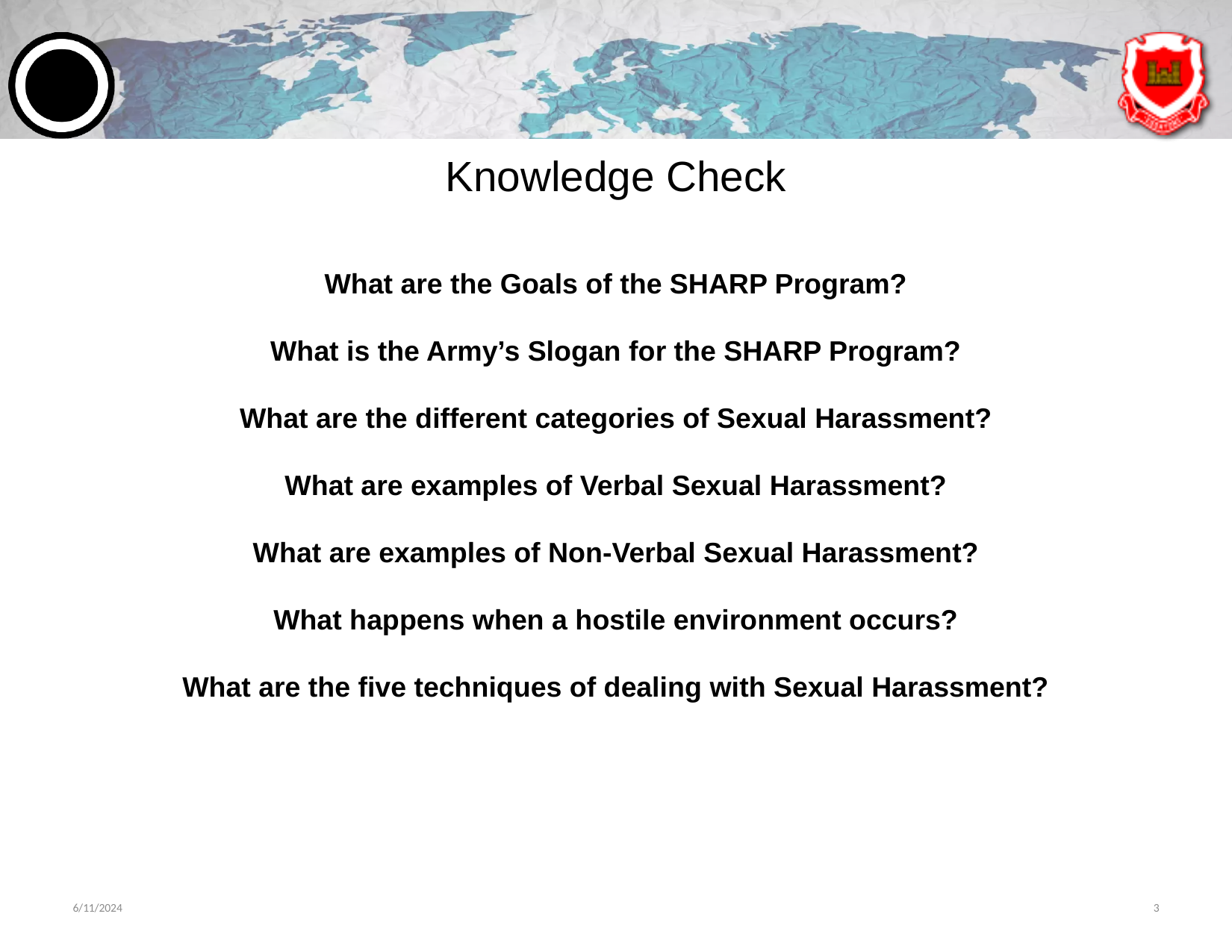

# Knowledge Check
What are the Goals of the SHARP Program?

What is the Army’s Slogan for the SHARP Program?

What are the different categories of Sexual Harassment?

What are examples of Verbal Sexual Harassment?

What are examples of Non-Verbal Sexual Harassment?

What happens when a hostile environment occurs?

What are the five techniques of dealing with Sexual Harassment?
6/11/2024
3